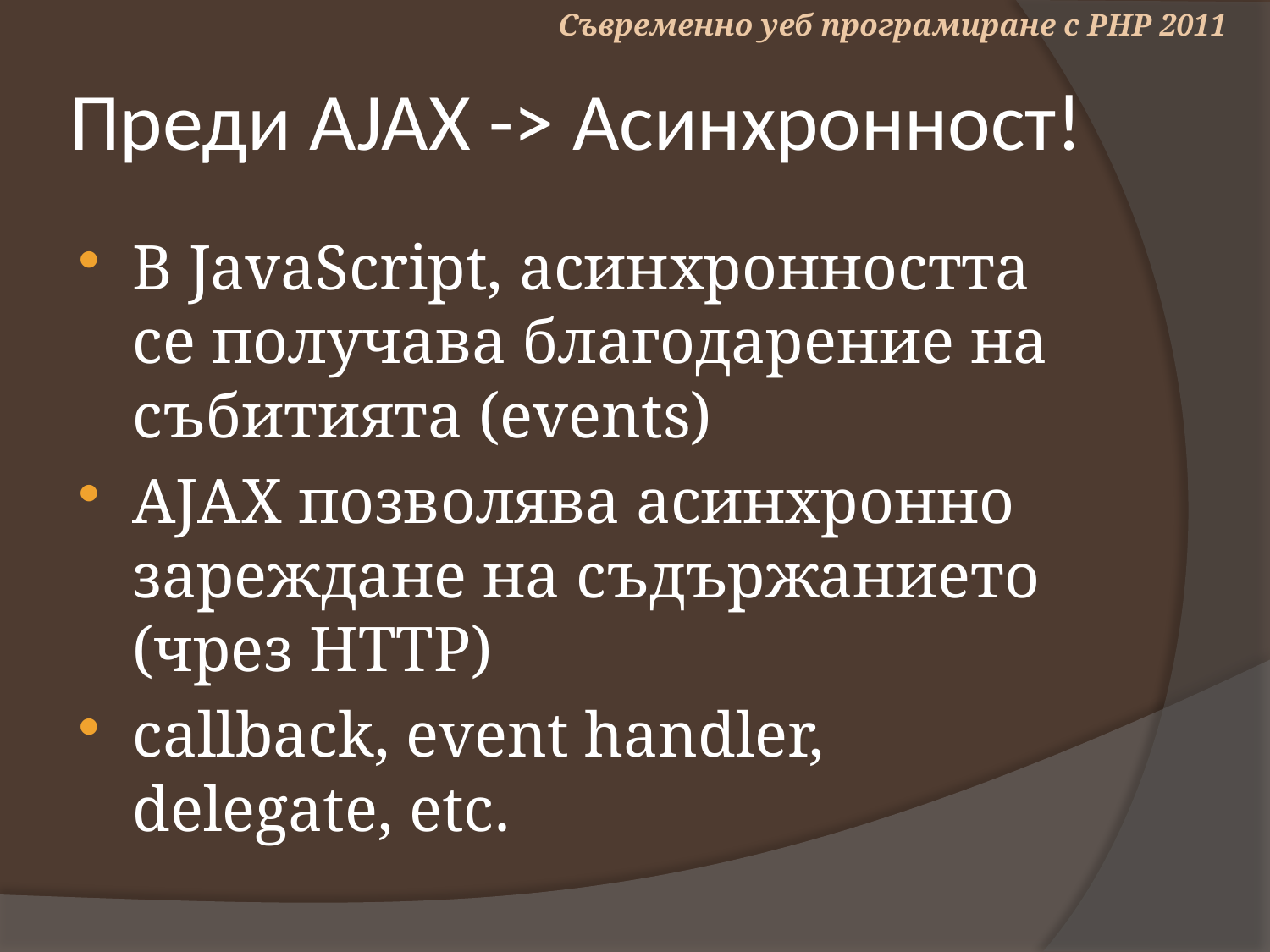

Съвременно уеб програмиране с PHP 2011
# Преди AJAX -> Асинхронност!
В JavaScript, асинхронността се получава благодарение на събитията (events)
AJAX позволява асинхронно зареждане на съдържанието (чрез HTTP)
callback, event handler, delegate, etc.